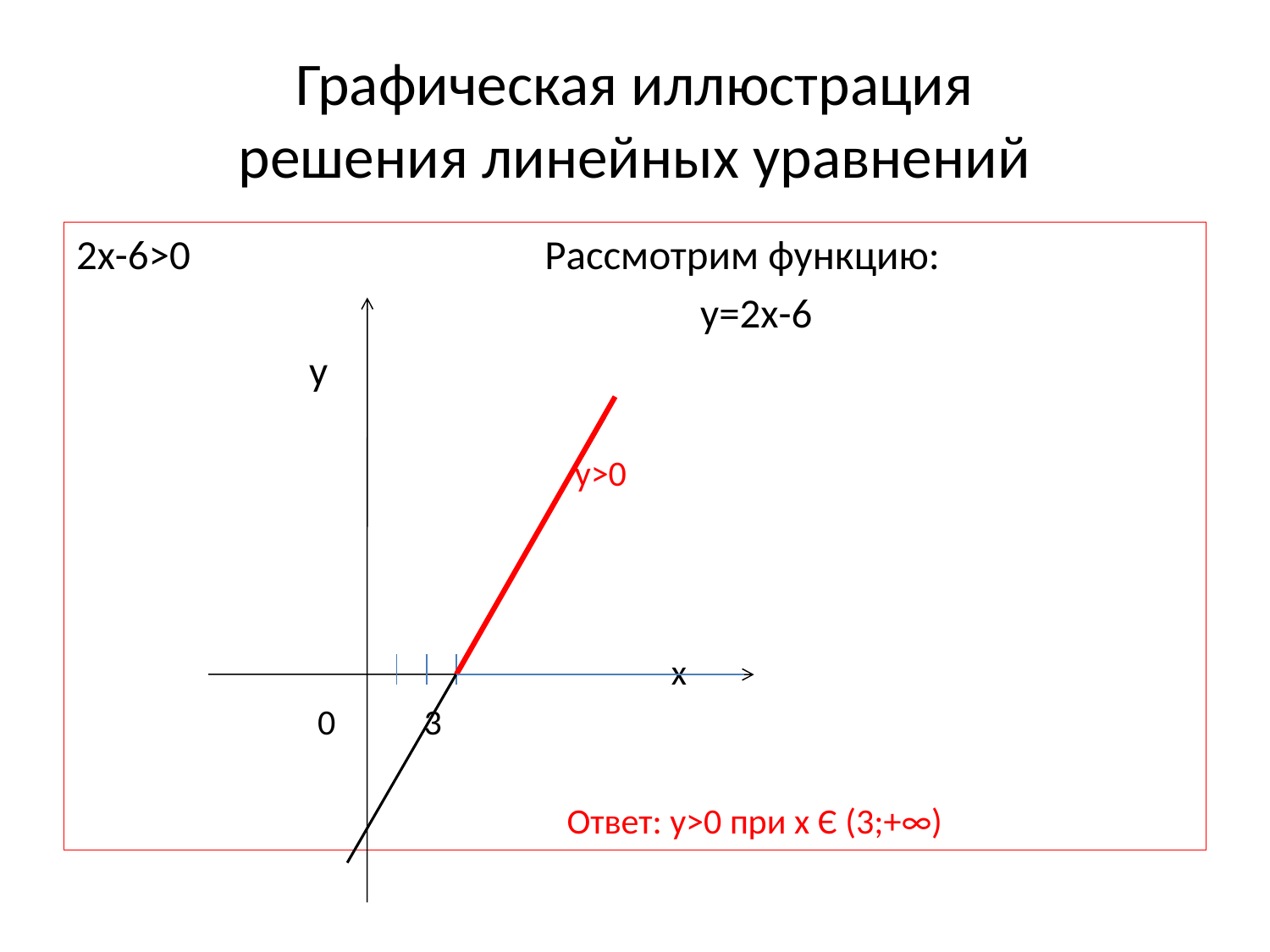

# Графическая иллюстрация решения линейных уравнений
2х-6>0                                      Рассмотрим функцию:
                                                                   у=2х-6
                         у

                                                              у>0

                                                                          х
                              0           3

                                                             Ответ: у>0 при х Є (3;+∞)